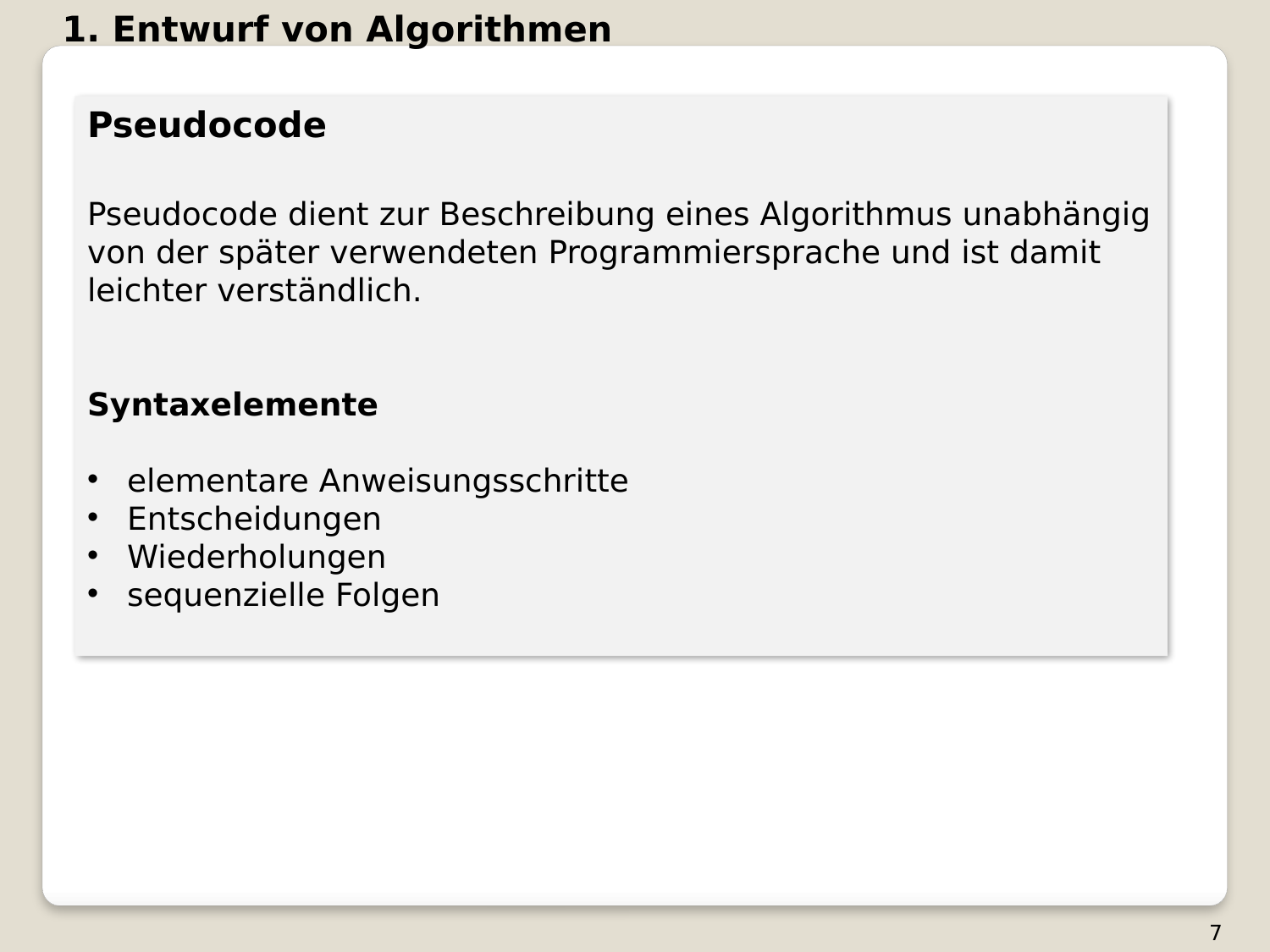

1. Entwurf von Algorithmen
Pseudocode

Pseudocode dient zur Beschreibung eines Algorithmus unabhängig von der später verwendeten Programmiersprache und ist damit leichter verständlich.

Syntaxelemente

elementare Anweisungsschritte
Entscheidungen
Wiederholungen
sequenzielle Folgen